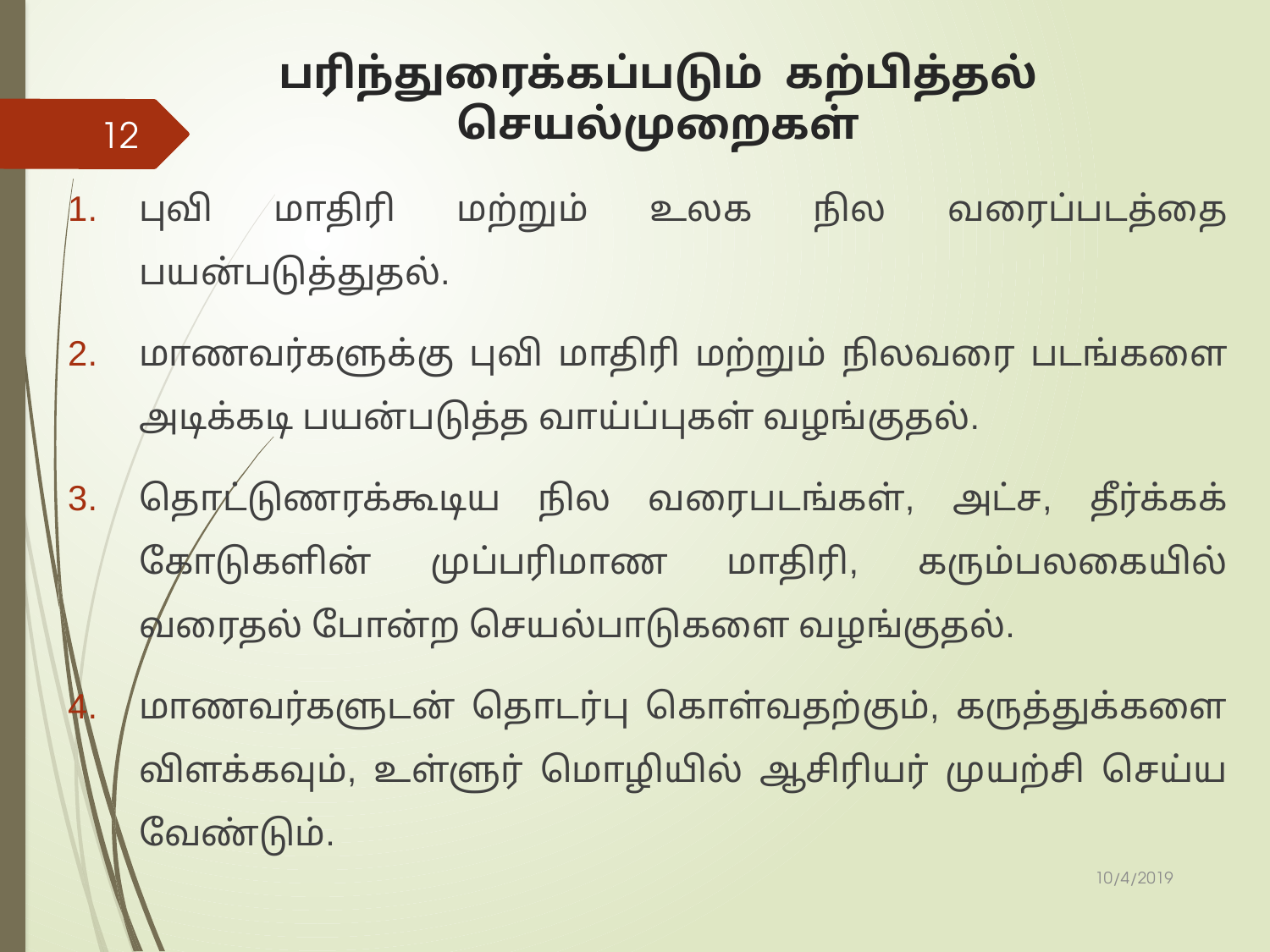

# பரிந்துரைக்கப்படும்  கற்பித்தல் செயல்முறைகள்
12
புவி மாதிரி மற்றும் உலக நில வரைப்படத்தை பயன்படுத்துதல்.
மாணவர்களுக்கு புவி மாதிரி மற்றும் நிலவரை படங்களை அடிக்கடி பயன்படுத்த வாய்ப்புகள் வழங்குதல்.
தொட்டுணரக்கூடிய நில வரைபடங்கள், அட்ச, தீர்க்கக் கோடுகளின் முப்பரிமாண மாதிரி, கரும்பலகையில் வரைதல் போன்ற செயல்பாடுகளை வழங்குதல்.
மாணவர்களுடன் தொடர்பு கொள்வதற்கும், கருத்துக்களை விளக்கவும், உள்ளுர் மொழியில் ஆசிரியர் முயற்சி செய்ய வேண்டும்.

10/4/2019